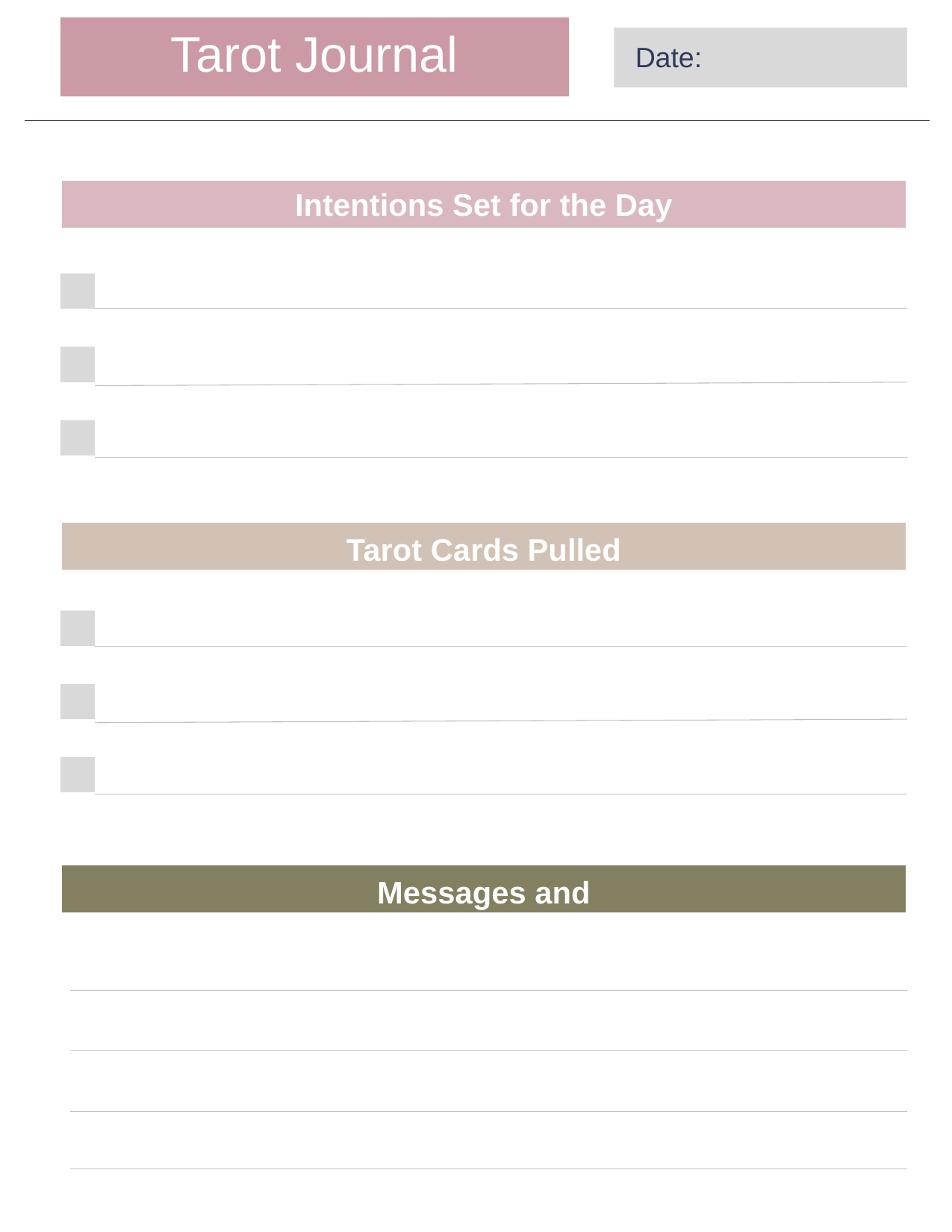

Tarot Journal

Date:
Intentions Set for the Day

Tarot Cards Pulled

Messages and Meanings